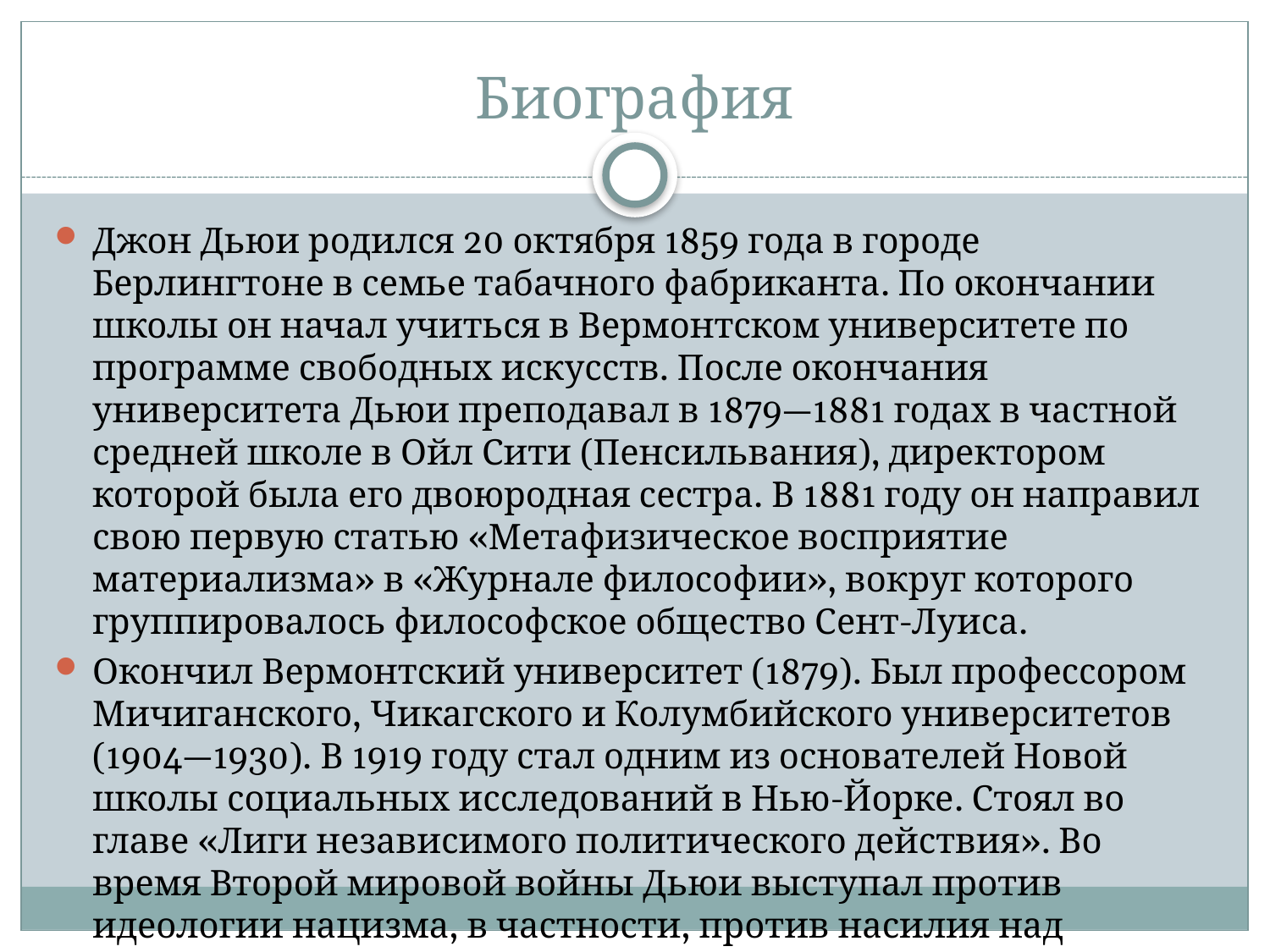

# Биография
Джон Дьюи родился 20 октября 1859 года в городе Берлингтоне в семье табачного фабриканта. По окончании школы он начал учиться в Вермонтском университете по программе свободных искусств. После окончания университета Дьюи преподавал в 1879—1881 годах в частной средней школе в Ойл Сити (Пенсильвания), директором которой была его двоюродная сестра. В 1881 году он направил свою первую статью «Метафизическое восприятие материализма» в «Журнале философии», вокруг которого группировалось философское общество Сент-Луиса.
Окончил Вермонтский университет (1879). Был профессором Мичиганского, Чикагского и Колумбийского университетов (1904—1930). В 1919 году стал одним из основателей Новой школы социальных исследований в Нью-Йорке. Стоял во главе «Лиги независимого политического действия». Во время Второй мировой войны Дьюи выступал против идеологии нацизма, в частности, против насилия над педагогикой в Третьем рейхе.